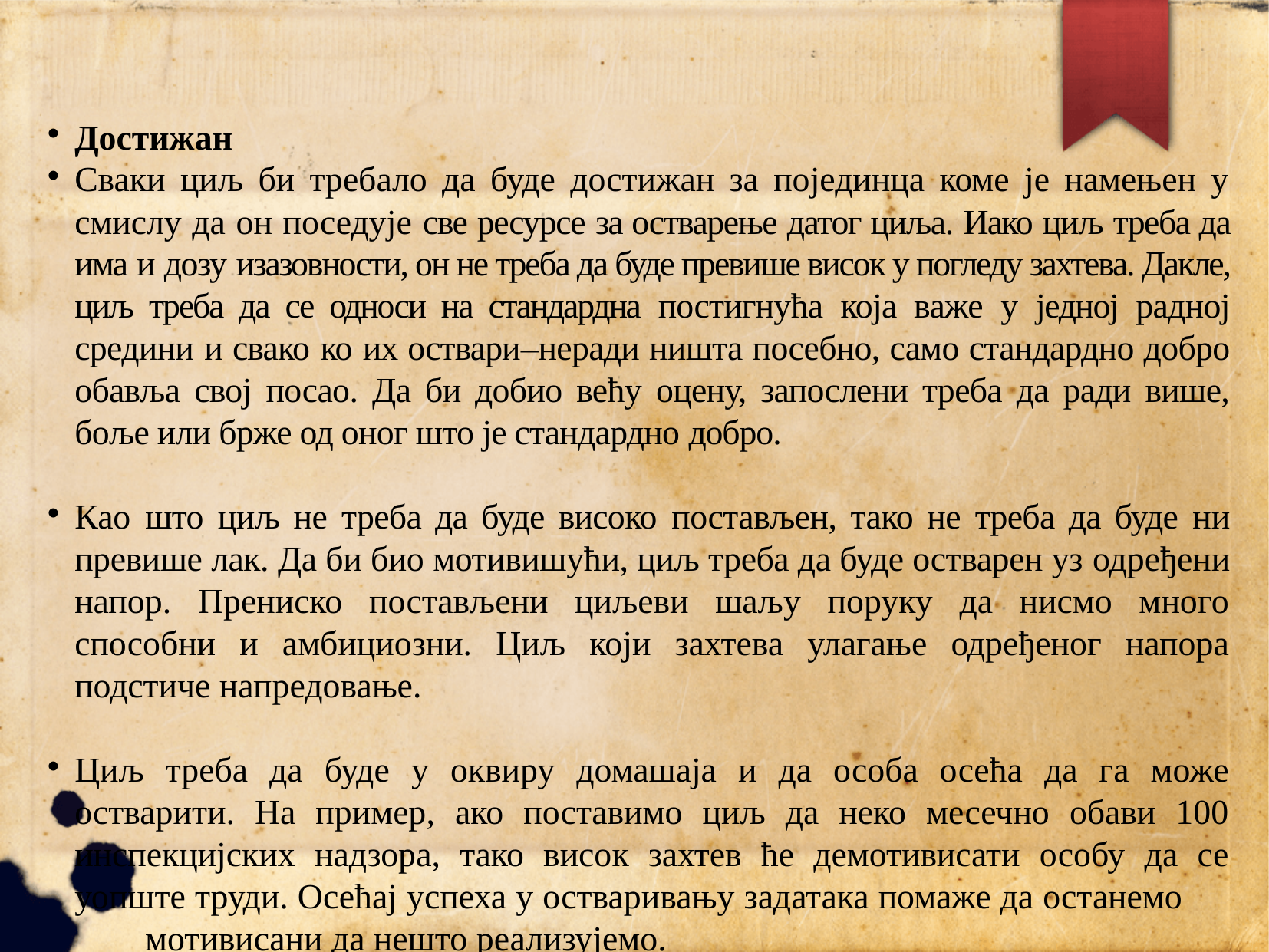

Достижан
Сваки циљ би требало да буде достижан за појединца коме је намењен у смислу да он поседује све ресурсе за остварење датог циља. Иако циљ треба да има и дозу изазовности, он не треба да буде превише висок у погледу захтева. Дакле, циљ треба да се односи на стандардна постигнућа која важе у једној радној средини и свако ко их оствари–неради ништа посебно, само стандардно добро обавља свој посао. Да би добио већу оцену, запослени треба да ради више, боље или брже од оног што је стандардно добро.

Као што циљ не треба да буде високо постављен, тако не треба да буде ни превише лак. Да би био мотивишући, циљ треба да буде остварен уз одређени напор. Прениско постављени циљеви шаљу поруку да нисмо много способни и амбициозни. Циљ који захтева улагање одређеног напора подстиче напредовање.

Циљ треба да буде у оквиру домашаја и да особа осећа да га може остварити. На пример, ако поставимо циљ да неко месечно обави 100 инспекцијских надзора, тако висок захтев ће демотивисати особу да се уопште труди. Осећај успеха у остваривању задатака помаже да останемо              мотивисани да нешто реализујемо.